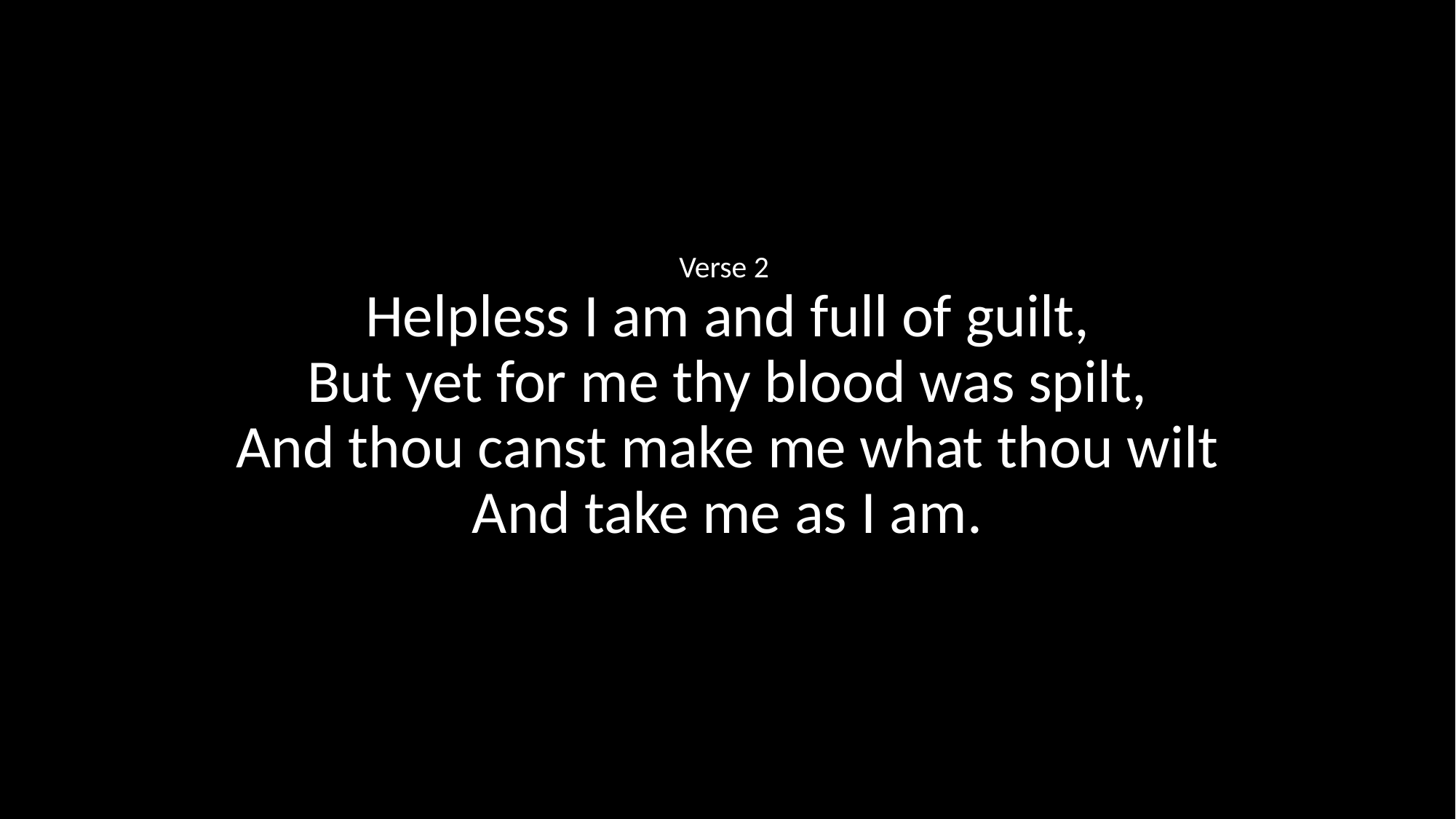

Verse 2
Helpless I am and full of guilt,
But yet for me thy blood was spilt,
And thou canst make me what thou wilt
And take me as I am.